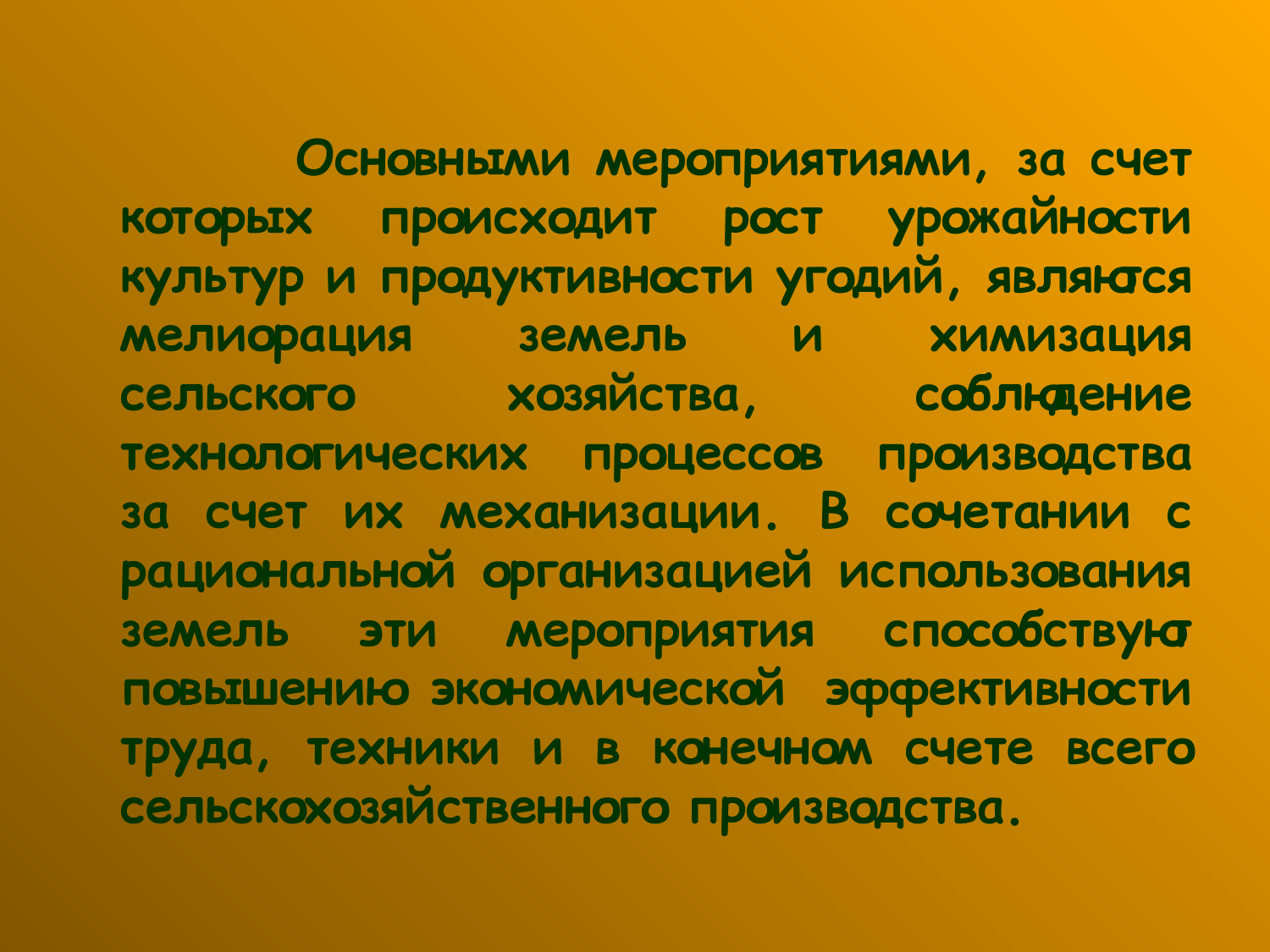

Основными мероприятиями, за счет которых происходит рост урожайности культур и продуктивности угодий, являются мелиорация земель и химизация сельского хозяйства, соблюдение технологических процессов производства за счет их механизации. В сочетании с рациональной организацией использования земель эти мероприятия способствуют повышению экономической эффективности труда, техники и в конечном счете всего сельскохозяйственного производства.